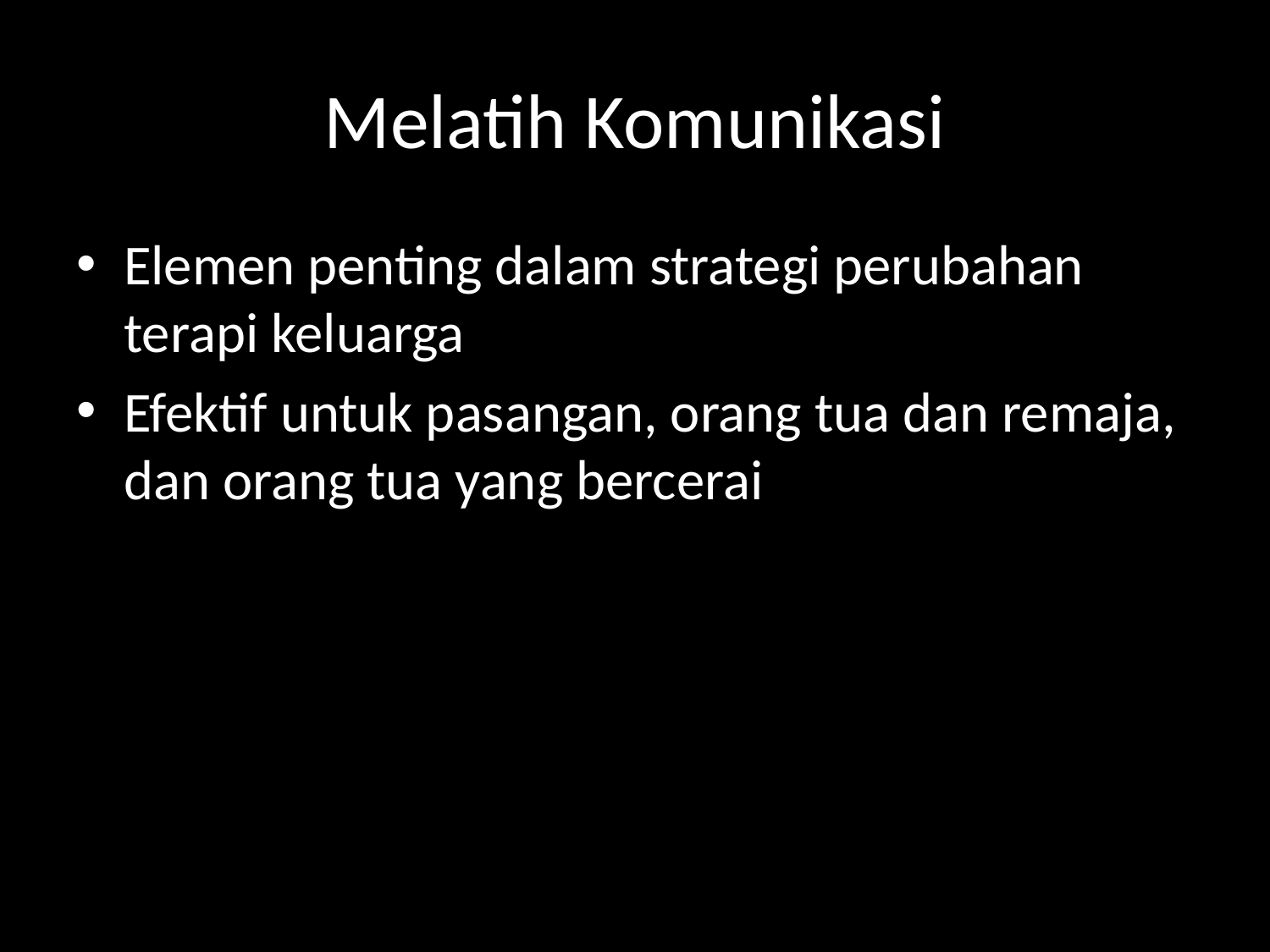

# Melatih Komunikasi
Elemen penting dalam strategi perubahan terapi keluarga
Efektif untuk pasangan, orang tua dan remaja, dan orang tua yang bercerai